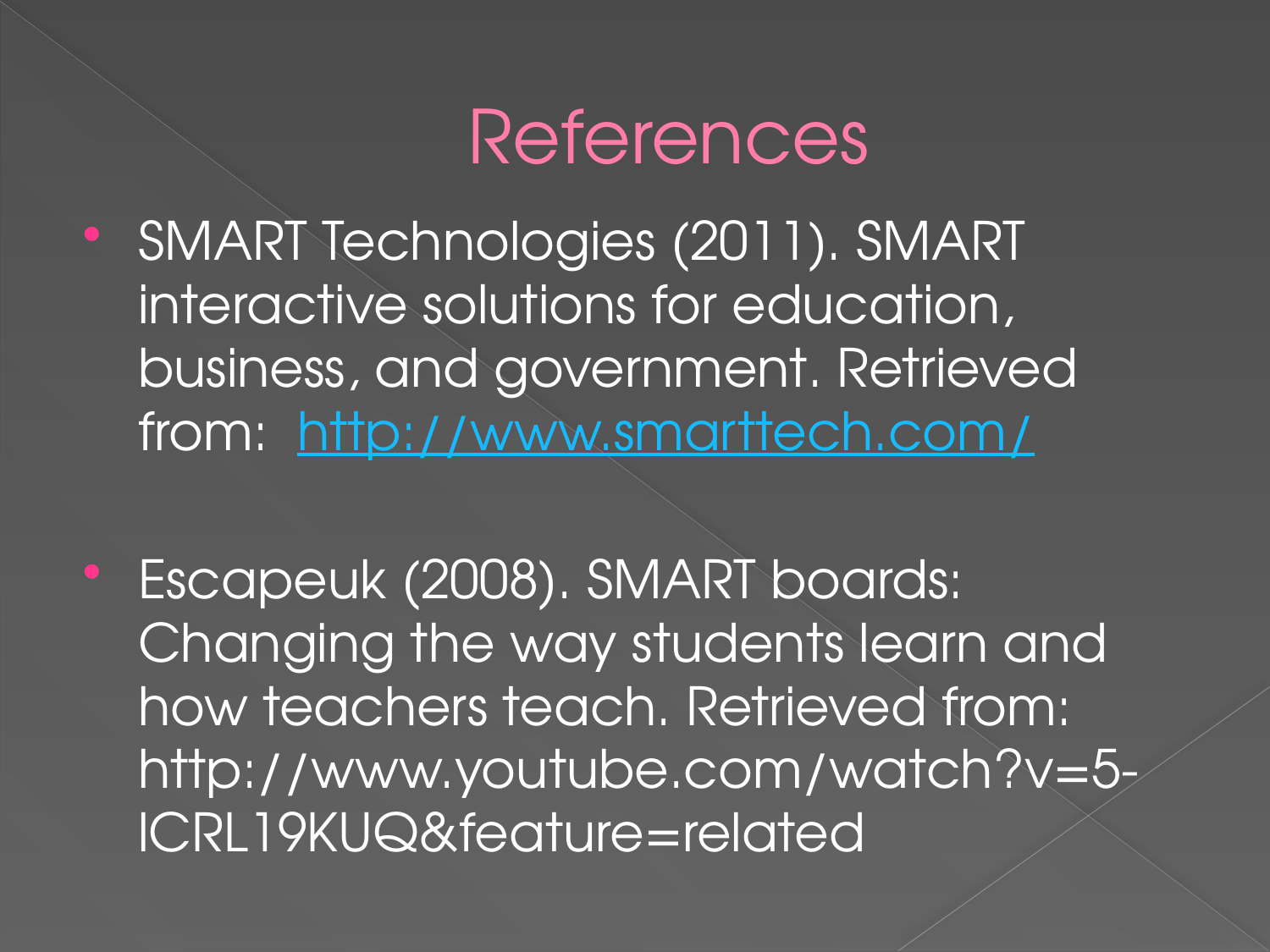

# References
SMART Technologies (2011). SMART interactive solutions for education, business, and government. Retrieved from:  http://www.smarttech.com/

Escapeuk (2008). SMART boards: Changing the way students learn and how teachers teach. Retrieved from: http://www.youtube.com/watch?v=5-lCRL19KUQ&feature=related